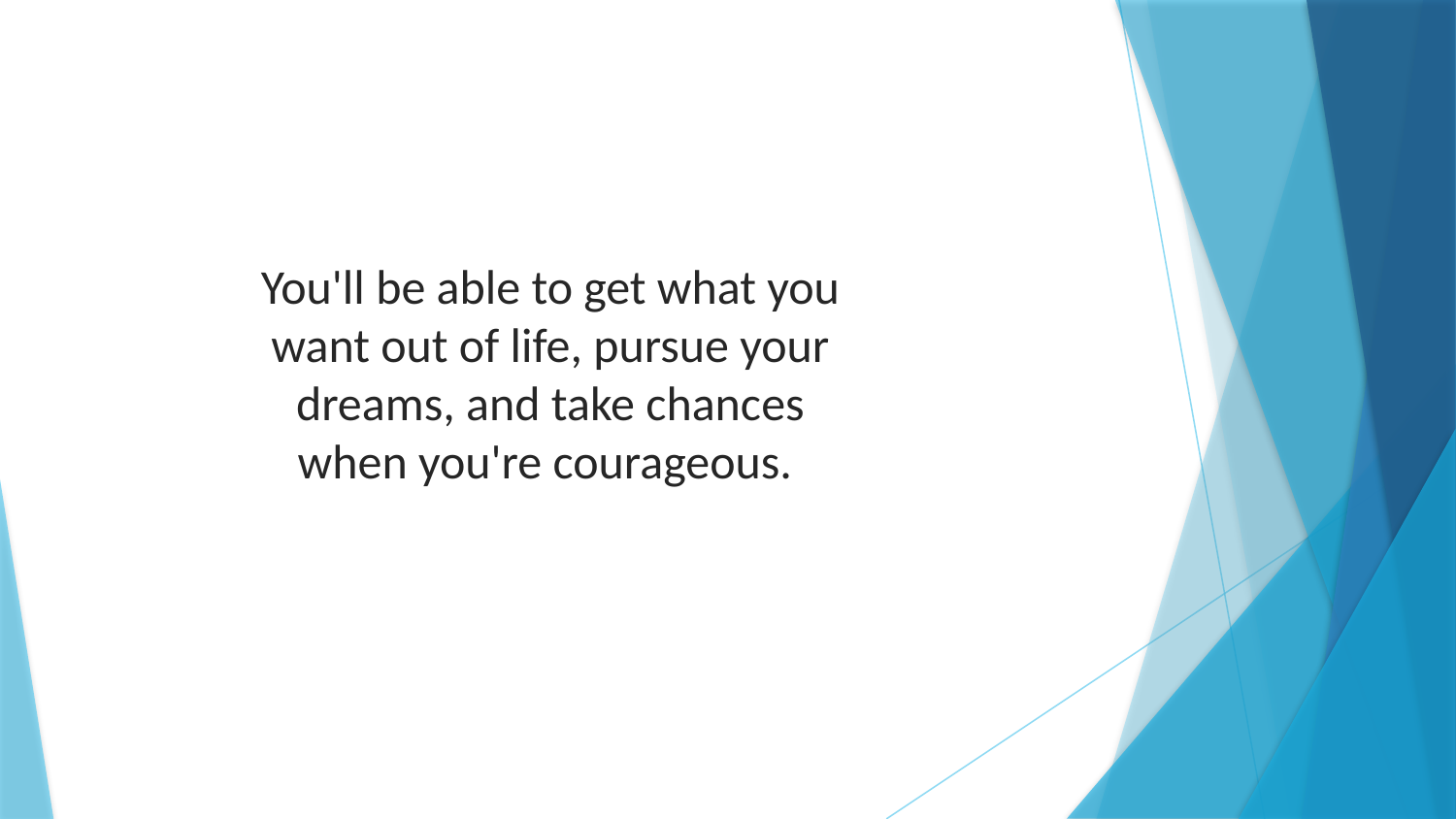

You'll be able to get what you want out of life, pursue your dreams, and take chances when you're courageous.